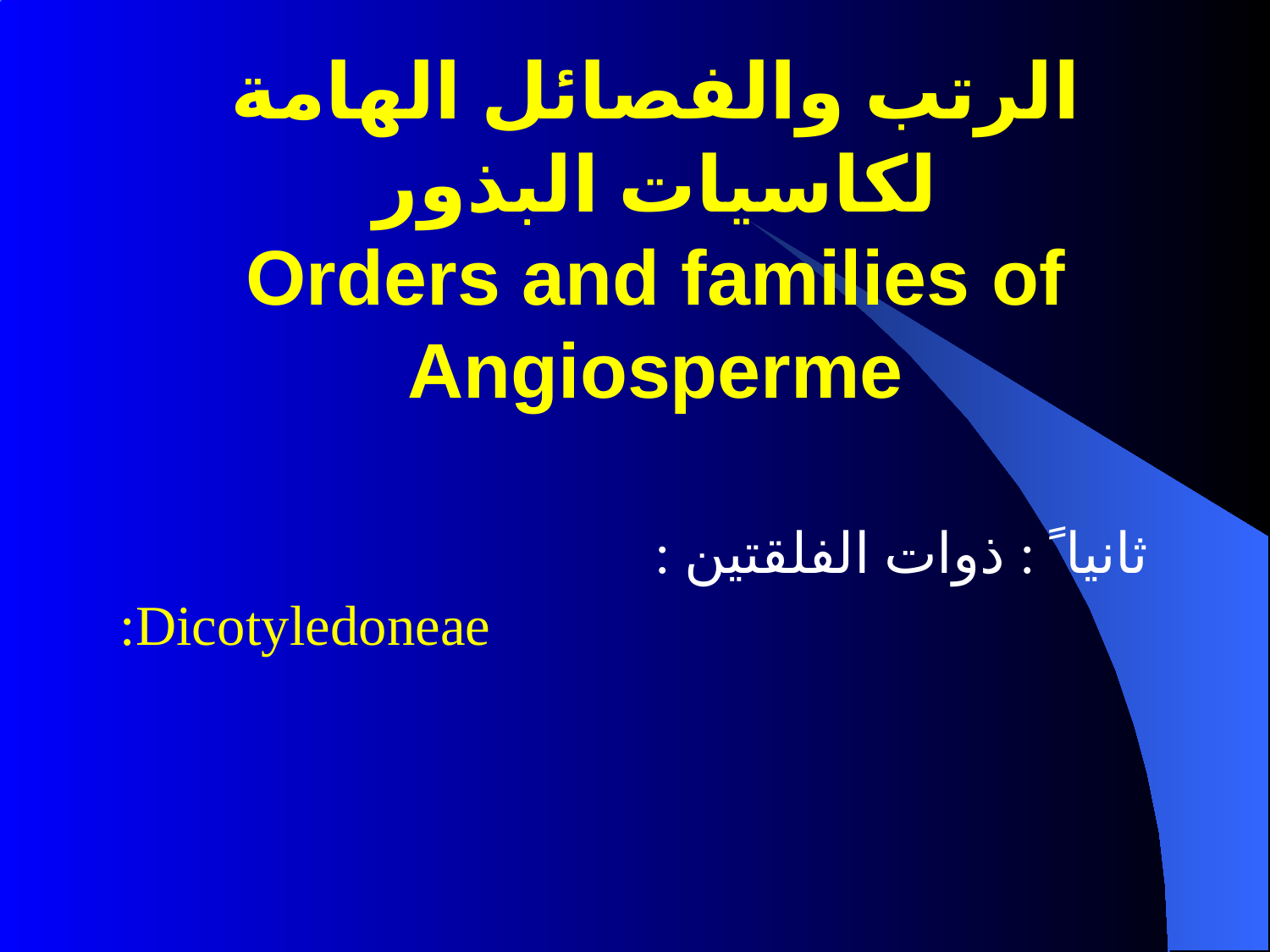

# الرتب والفصائل الهامة لكاسيات البذور Orders and families of Angiosperme
ثانيا ً : ذوات الفلقتين :
Dicotyledoneae: